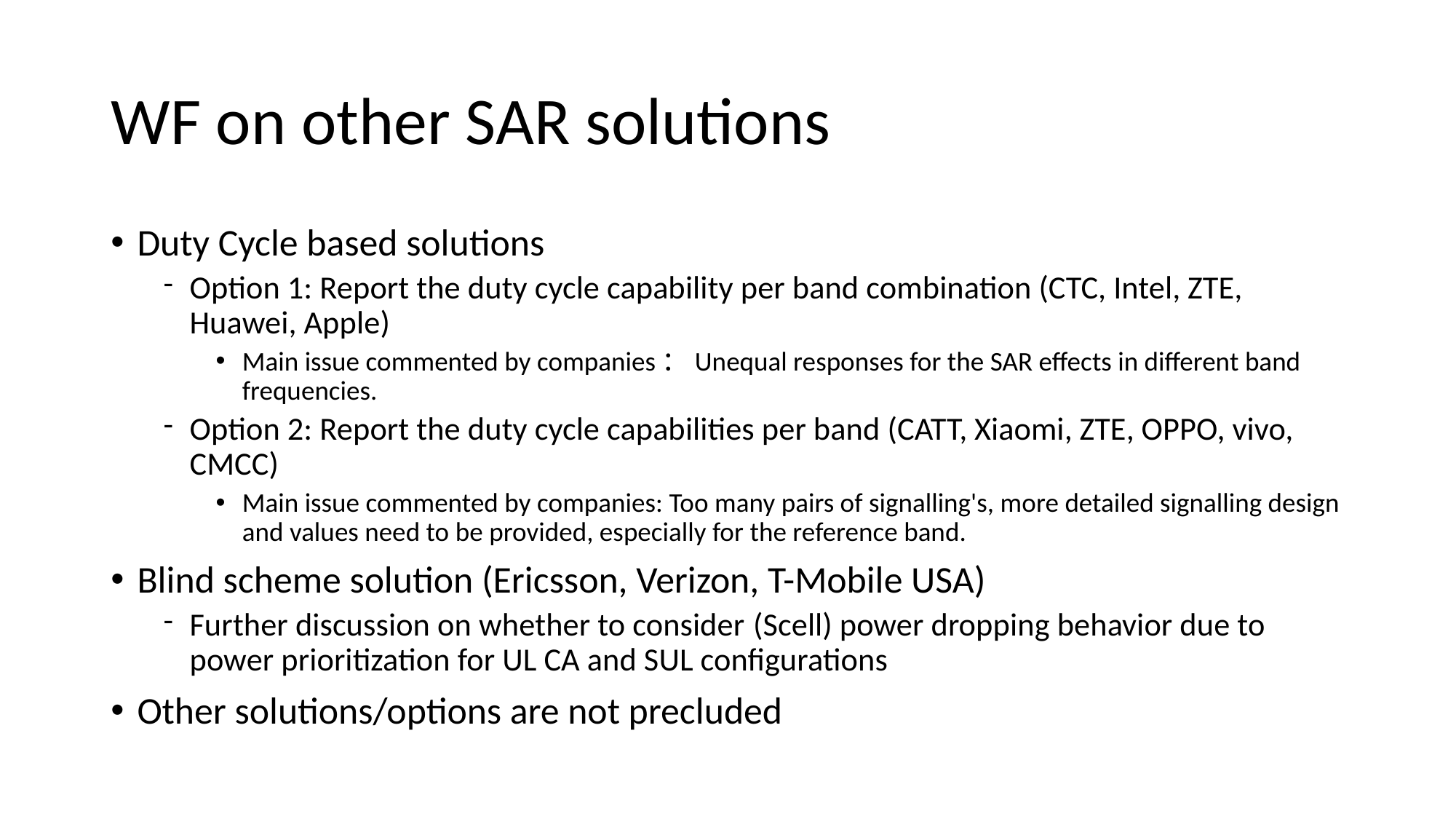

# WF on other SAR solutions
Duty Cycle based solutions
Option 1: Report the duty cycle capability per band combination (CTC, Intel, ZTE, Huawei, Apple)
Main issue commented by companies：Unequal responses for the SAR effects in different band frequencies.
Option 2: Report the duty cycle capabilities per band (CATT, Xiaomi, ZTE, OPPO, vivo, CMCC)
Main issue commented by companies: Too many pairs of signalling's, more detailed signalling design and values need to be provided, especially for the reference band.
Blind scheme solution (Ericsson, Verizon, T-Mobile USA)
Further discussion on whether to consider (Scell) power dropping behavior due to power prioritization for UL CA and SUL configurations
Other solutions/options are not precluded